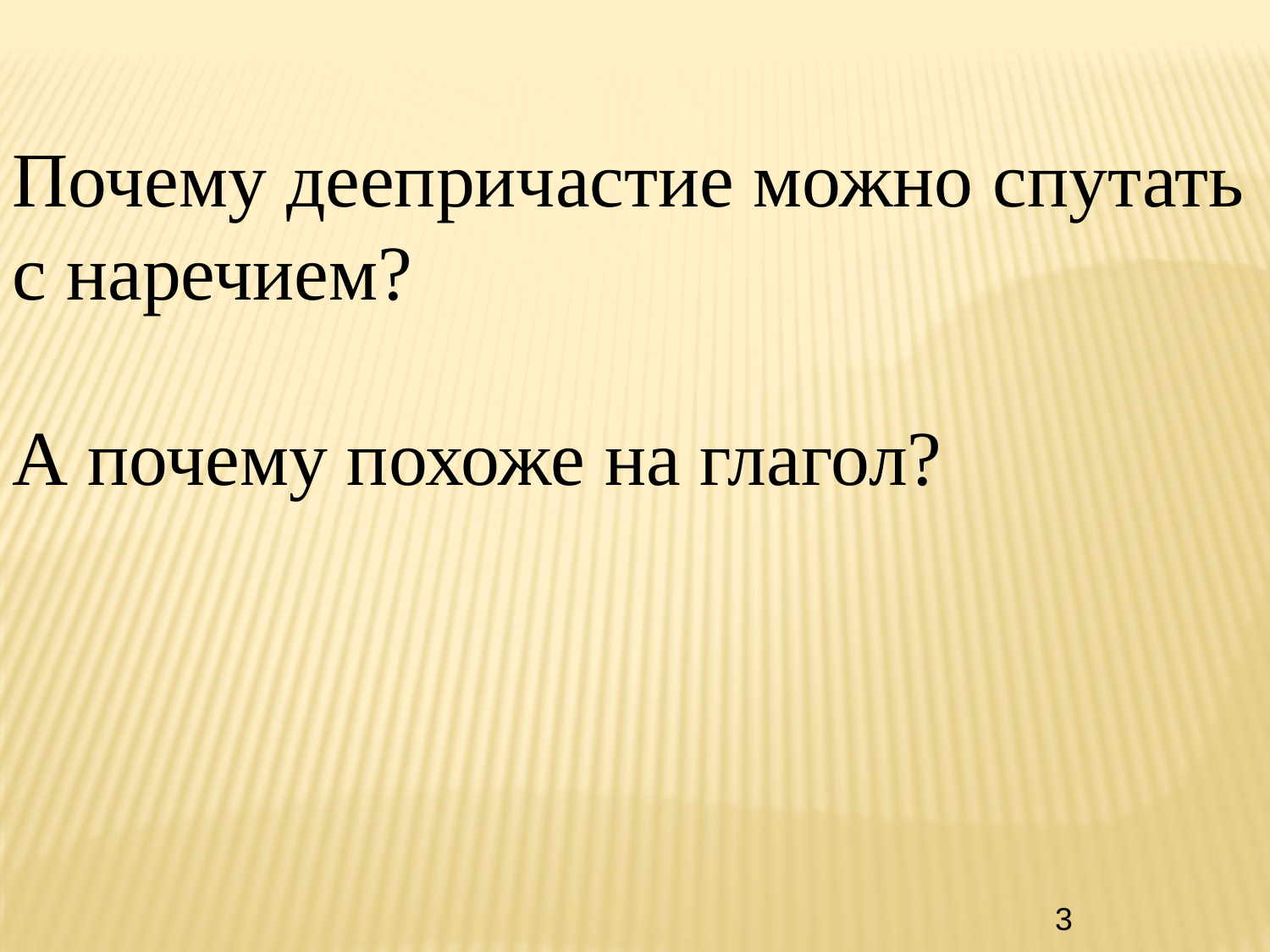

Почему деепричастие можно спутать с наречием?

А почему похоже на глагол?

3